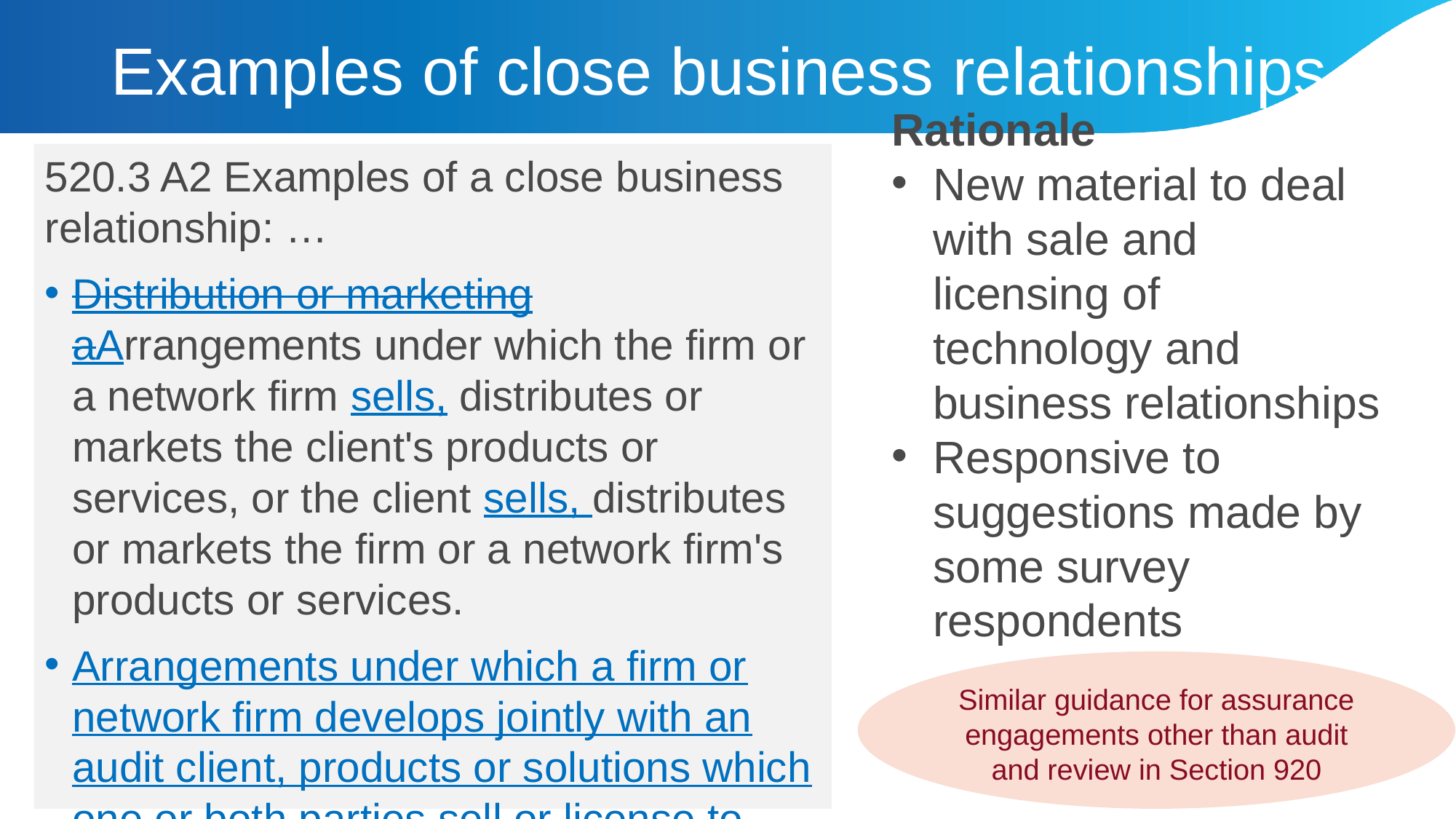

# Examples of close business relationships
520.3 A2 Examples of a close business relationship: …
Distribution or marketing aArrangements under which the firm or a network firm sells, distributes or markets the client's products or services, or the client sells, distributes or markets the firm or a network firm's products or services.
Arrangements under which a firm or network firm develops jointly with an audit client, products or solutions which one or both parties sell or license to third parties.
Rationale
New material to deal with sale and licensing of technology and business relationships
Responsive to suggestions made by some survey respondents
Similar guidance for assurance engagements other than audit and review in Section 920